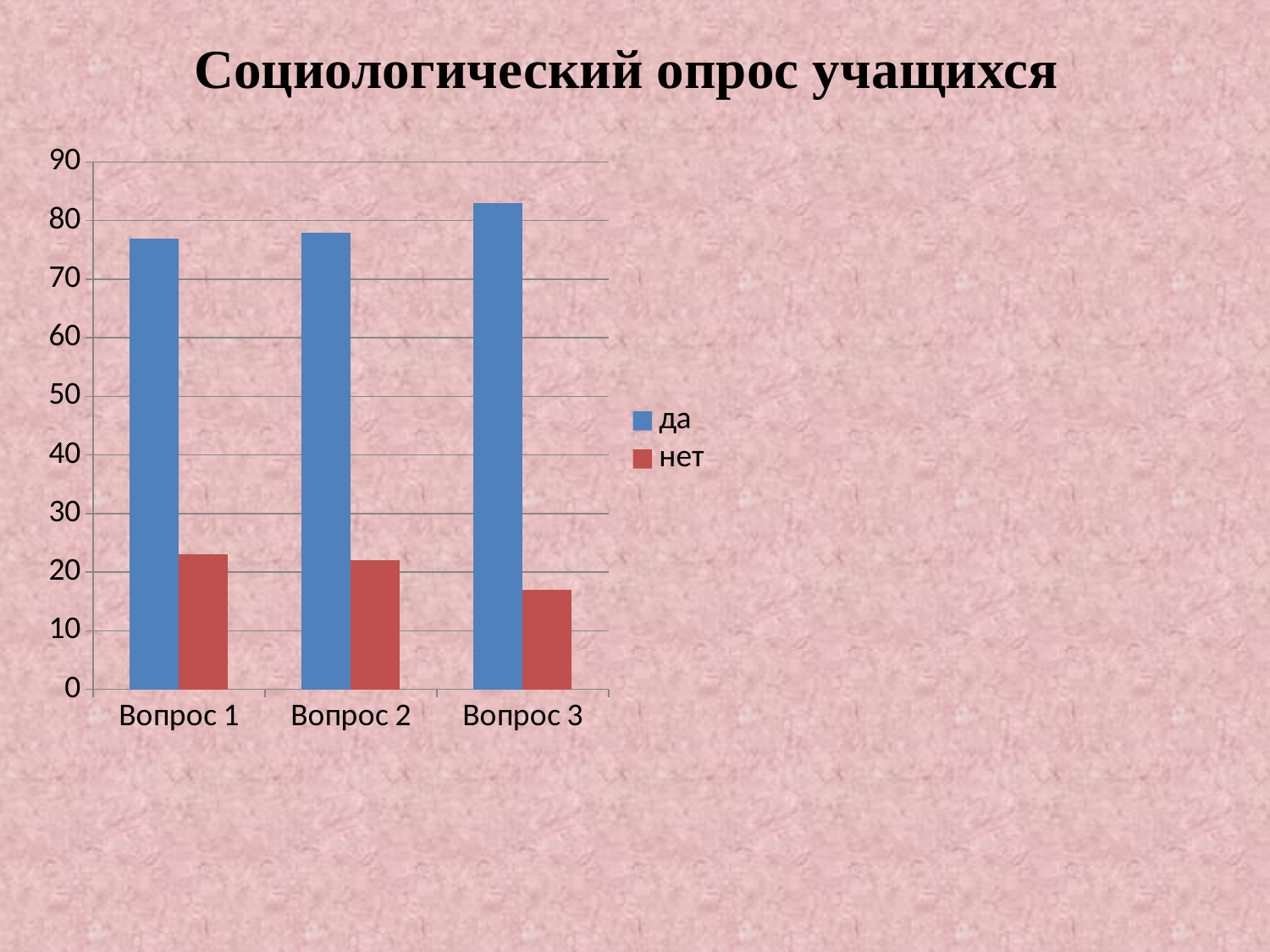

# Социологический опрос учащихся

### Chart

| Category | да | нет |
|---|---|---|
| Вопрос 1 | 77.0 | 23.0 |
| Вопрос 2 | 78.0 | 22.0 |
| Вопрос 3 | 83.0 | 17.0 |